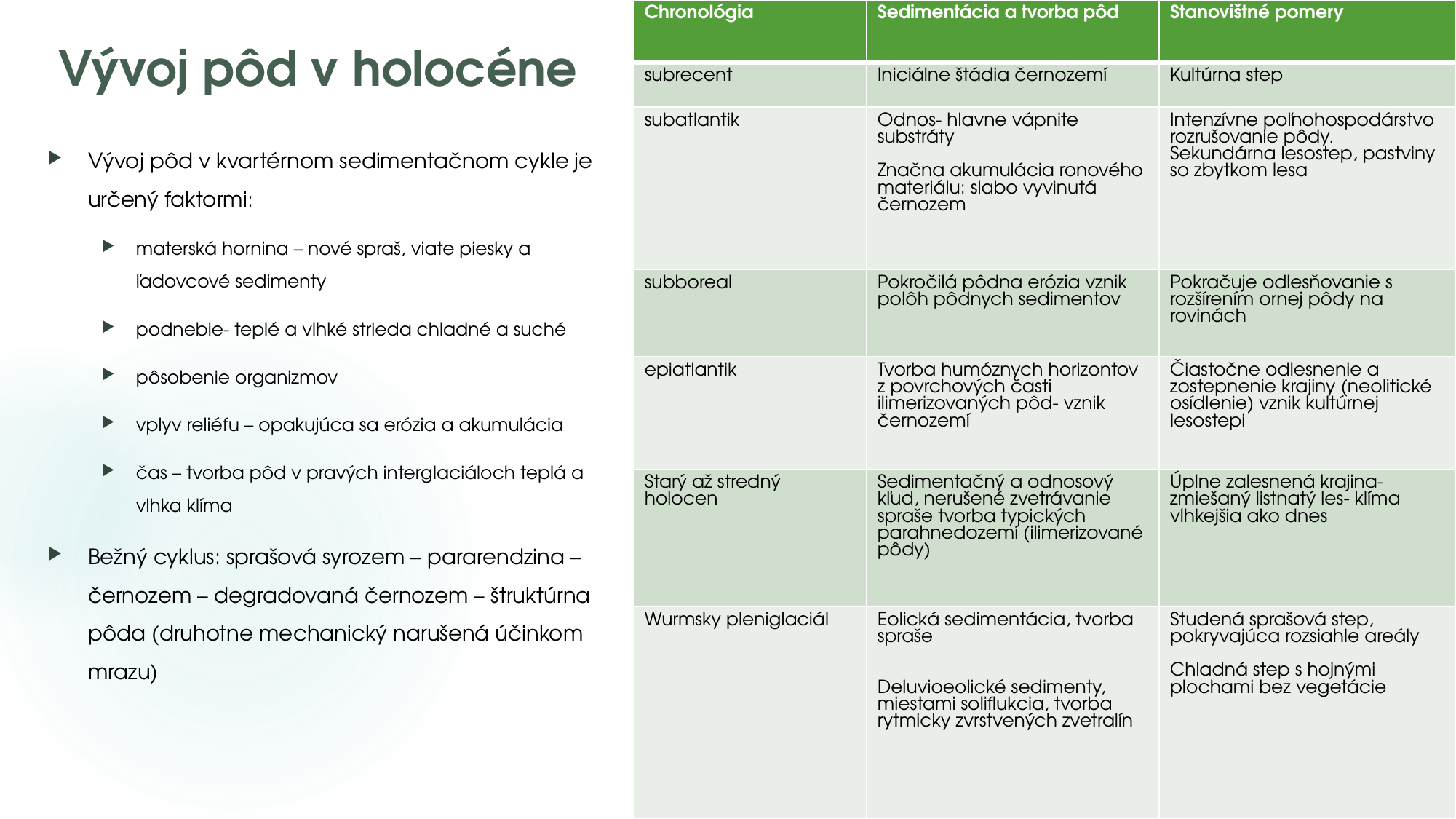

| Chronológia | Sedimentácia a tvorba pôd | Stanovištné pomery |
| --- | --- | --- |
| subrecent | Iniciálne štádia černozemí | Kultúrna step |
| subatlantik | Odnos- hlavne vápnite substráty Značna akumulácia ronového materiálu: slabo vyvinutá černozem | Intenzívne poľnohospodárstvo rozrušovanie pôdy. Sekundárna lesostep, pastviny so zbytkom lesa |
| subboreal | Pokročilá pôdna erózia vznik polôh pôdnych sedimentov | Pokračuje odlesňovanie s rozšírením ornej pôdy na rovinách |
| epiatlantik | Tvorba humóznych horizontov z povrchových časti ilimerizovaných pôd- vznik černozemí | Čiastočne odlesnenie a zostepnenie krajiny (neolitické osídlenie) vznik kultúrnej lesostepi |
| Starý až stredný holocen | Sedimentačný a odnosový kľud, nerušené zvetrávanie spraše tvorba typických parahnedozemí (ilimerizované pôdy) | Úplne zalesnená krajina-zmiešaný listnatý les- klíma vlhkejšia ako dnes |
| Wurmsky pleniglaciál | Eolická sedimentácia, tvorba spraše Deluvioeolické sedimenty, miestami soliflukcia, tvorba rytmicky zvrstvených zvetralín | Studená sprašová step, pokryvajúca rozsiahle areály Chladná step s hojnými plochami bez vegetácie |
# Vývoj pôd v holocéne
Vývoj pôd v kvartérnom sedimentačnom cykle je určený faktormi:
materská hornina – nové spraš, viate piesky a ľadovcové sedimenty
podnebie- teplé a vlhké strieda chladné a suché
pôsobenie organizmov
vplyv reliéfu – opakujúca sa erózia a akumulácia
čas – tvorba pôd v pravých interglaciáloch teplá a vlhka klíma
Bežný cyklus: sprašová syrozem – pararendzina – černozem – degradovaná černozem – štruktúrna pôda (druhotne mechanický narušená účinkom mrazu)